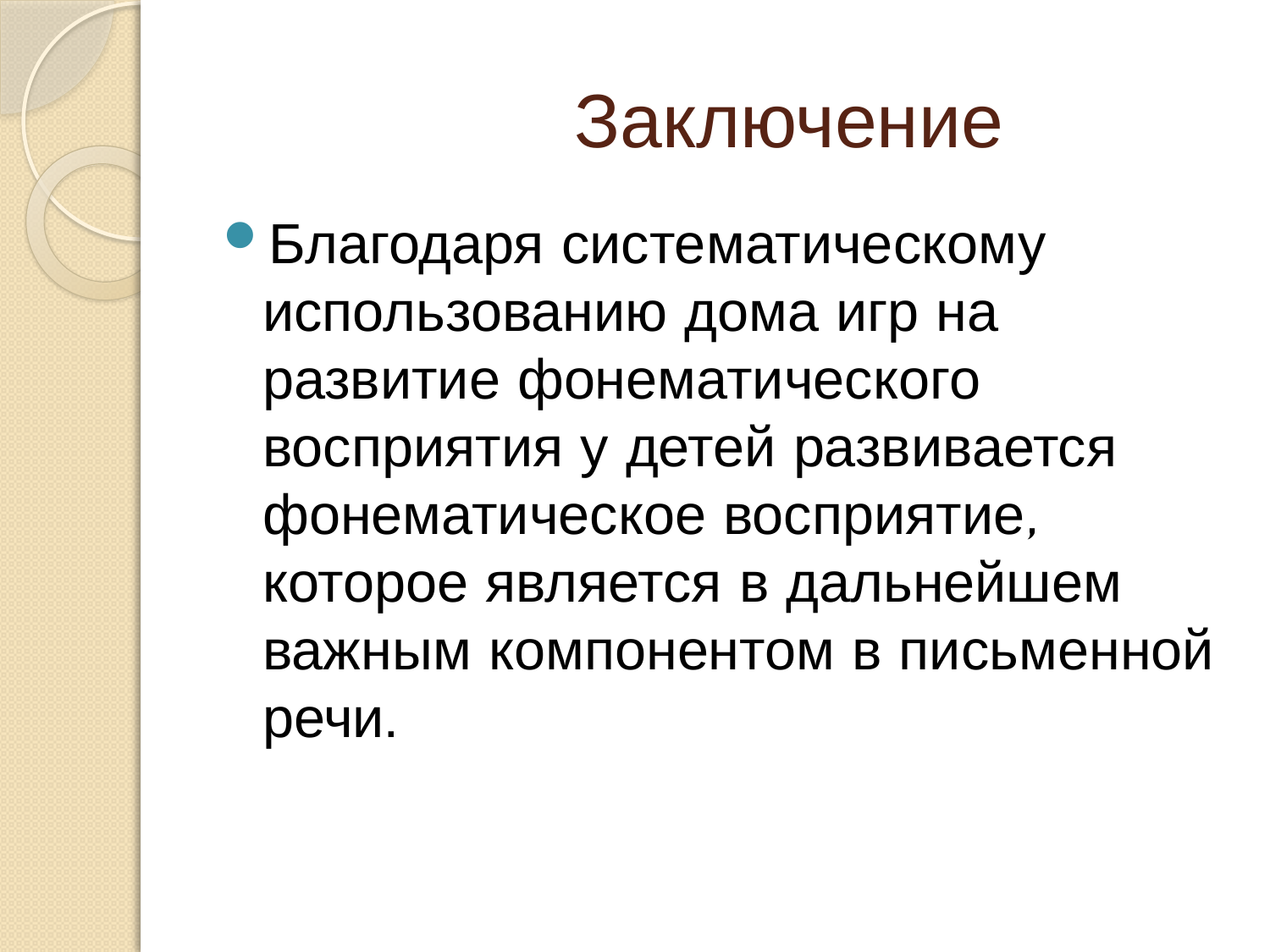

# Заключение
Благодаря систематическому использованию дома игр на развитие фонематического восприятия у детей развивается фонематическое восприятие, которое является в дальнейшем  важным компонентом в письменной речи.